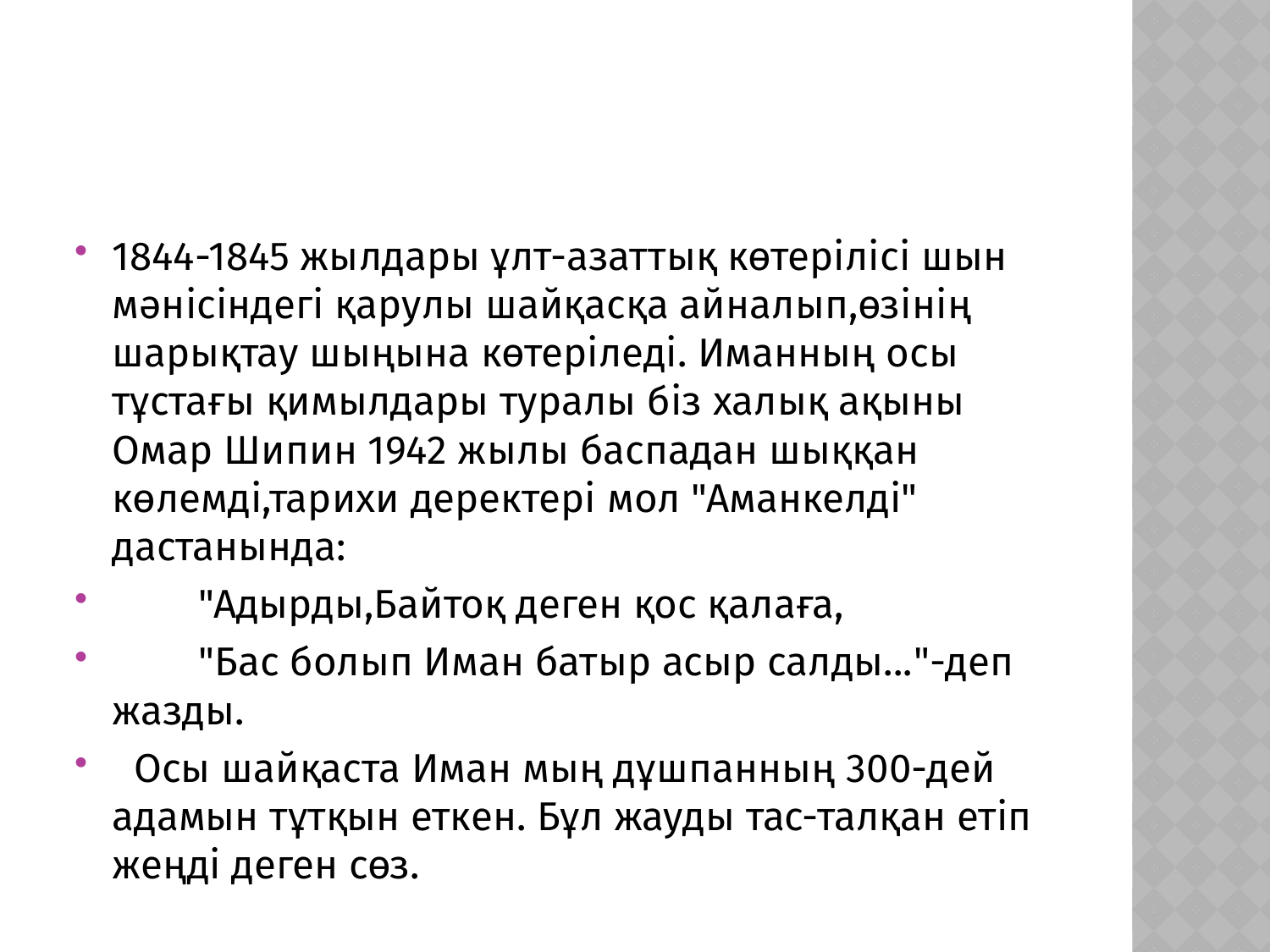

1844-1845 жылдары ұлт-азаттық көтерілісі шын мәнісіндегі қарулы шайқасқа айналып,өзінің шарықтау шыңына көтеріледі. Иманның осы тұстағы қимылдары туралы біз халық ақыны Омар Шипин 1942 жылы баспадан шыққан көлемді,тарихи деректері мол "Аманкелді" дастанында:
        "Адырды,Байтоқ деген қос қалаға,
        "Бас болып Иман батыр асыр салды..."-деп жазды.
  Осы шайқаста Иман мың дұшпанның 300-дей адамын тұтқын еткен. Бұл жауды тас-талқан етіп жеңді деген сөз.